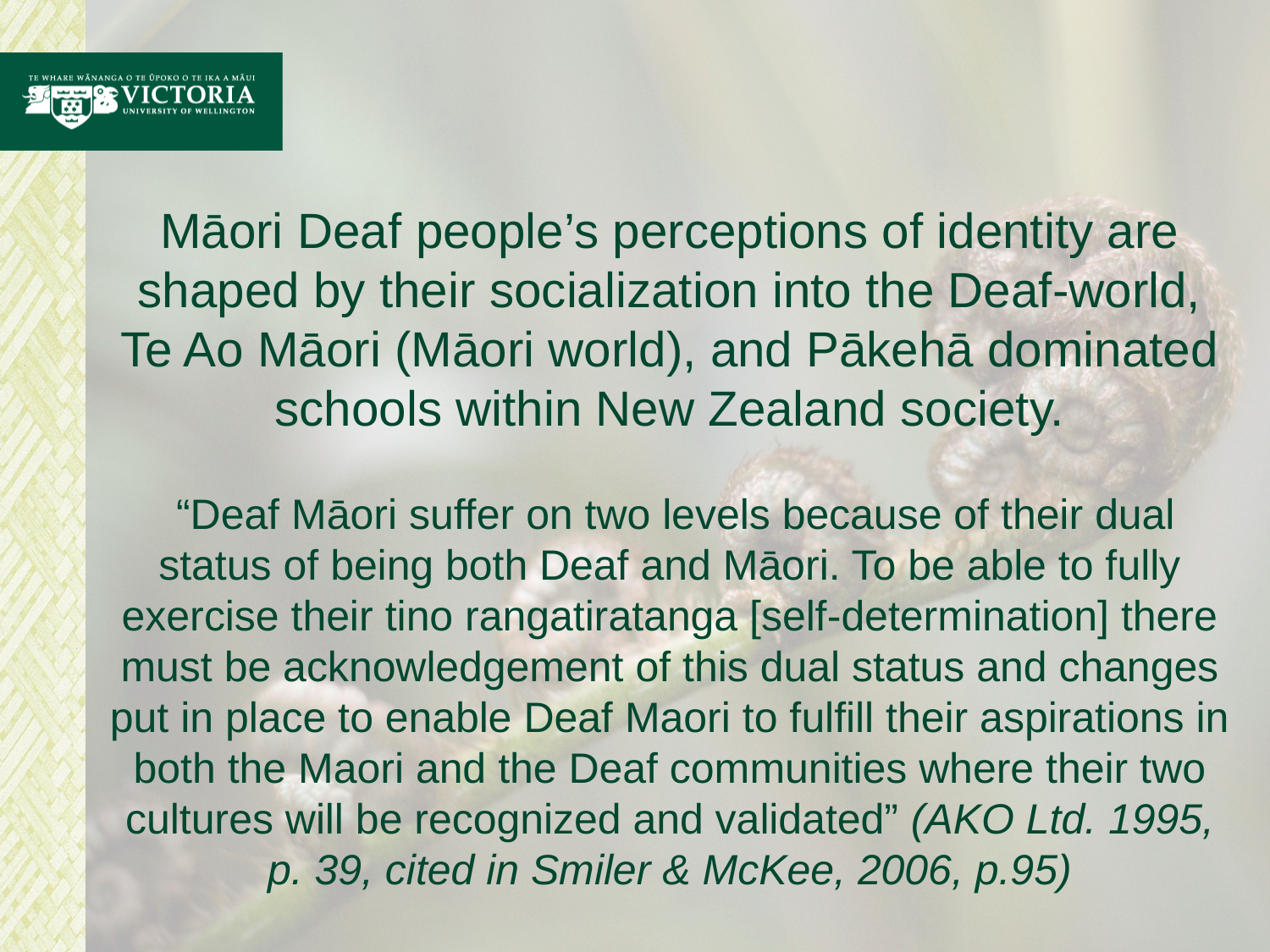

# Māori Deaf people’s perceptions of identity are shaped by their socialization into the Deaf-world, Te Ao Māori (Māori world), and Pākehā dominated schools within New Zealand society. “Deaf Māori suffer on two levels because of their dual status of being both Deaf and Māori. To be able to fully exercise their tino rangatiratanga [self-determination] there must be acknowledgement of this dual status and changes put in place to enable Deaf Maori to fulfill their aspirations in both the Maori and the Deaf communities where their two cultures will be recognized and validated” (AKO Ltd. 1995, p. 39, cited in Smiler & McKee, 2006, p.95)